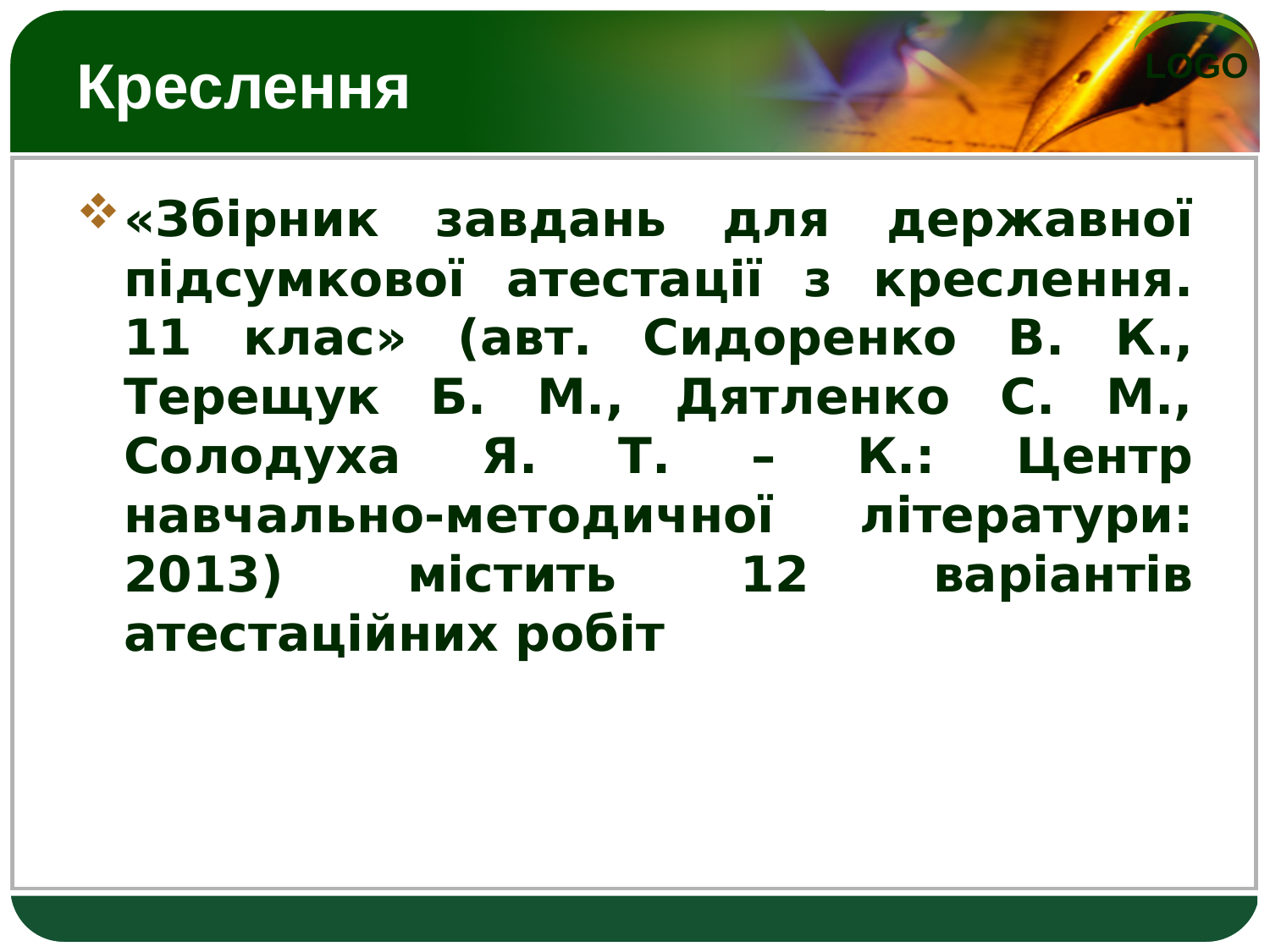

# Креслення
«Збірник завдань для державної підсумкової атестації з креслення. 11 клас» (авт. Сидоренко В. К., Терещук Б. М., Дятленко С. М., Солодуха Я. Т. – К.: Центр навчально-методичної літератури: 2013) містить 12 варіантів атестаційних робіт